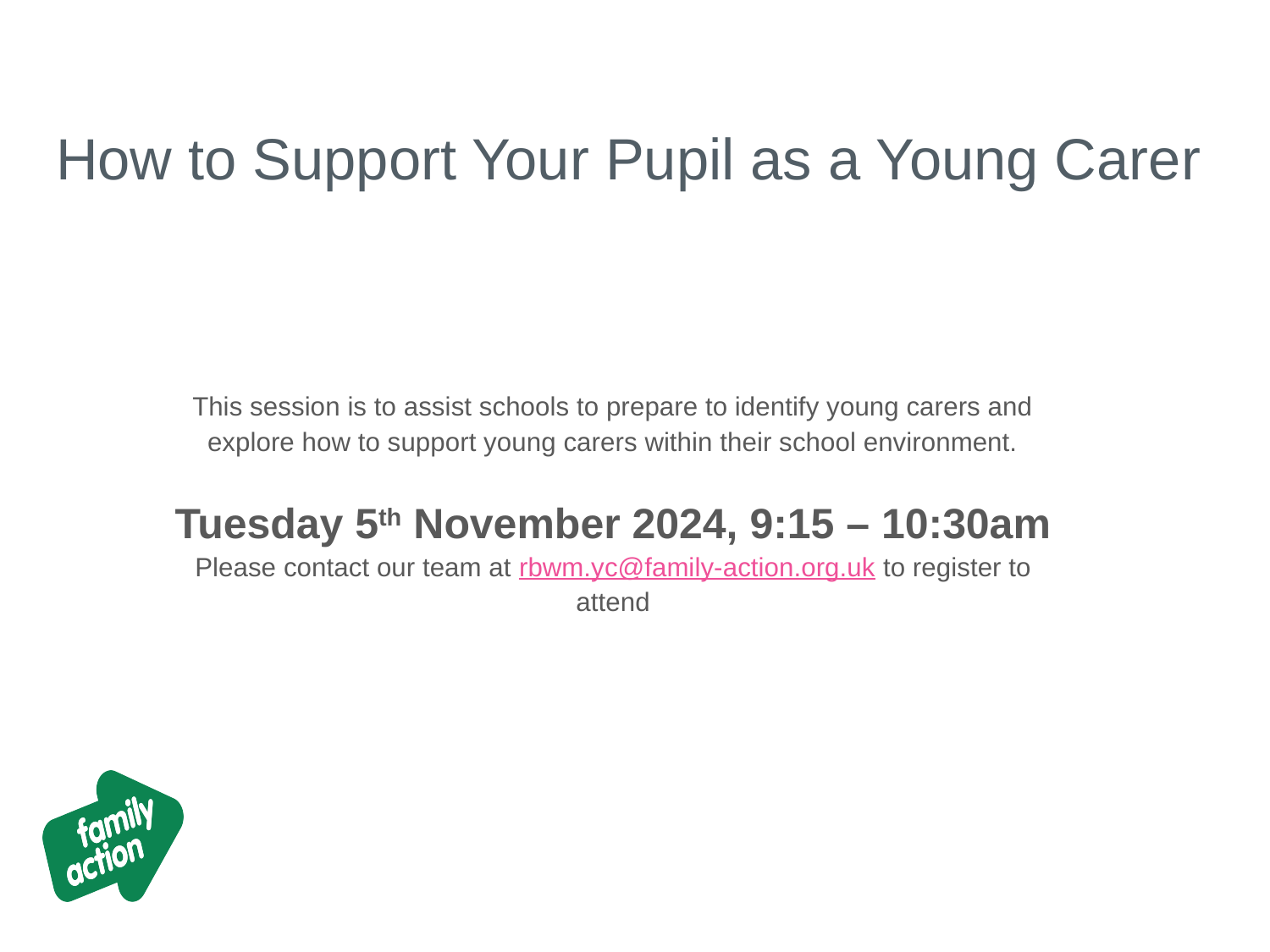

# How to Support Your Pupil as a Young Carer
This session is to assist schools to prepare to identify young carers and explore how to support young carers within their school environment.

Tuesday 5th November 2024, 9:15 – 10:30am
Please contact our team at rbwm.yc@family-action.org.uk to register to attend